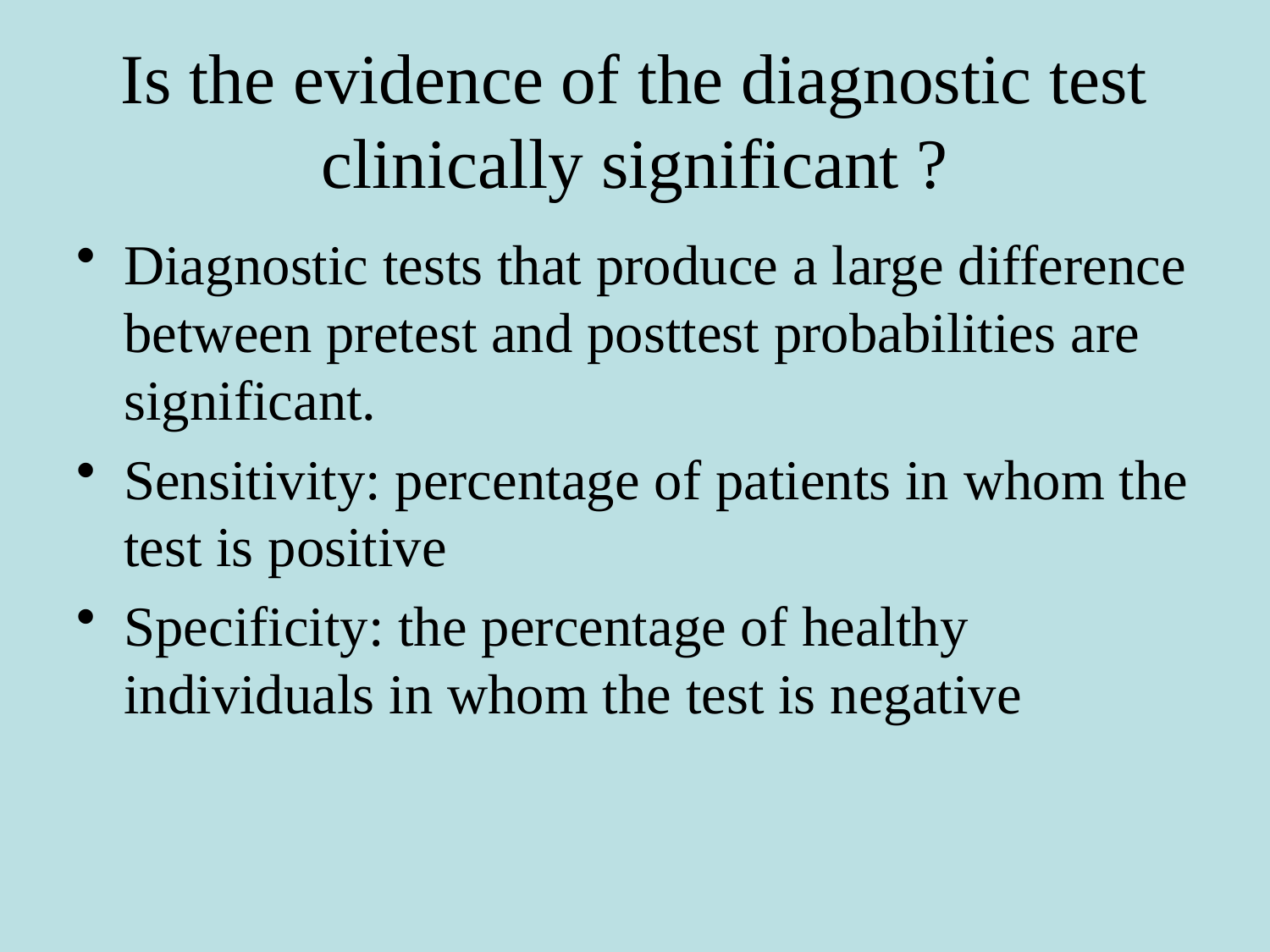

# Is the evidence of the diagnostic test clinically significant ?
Diagnostic tests that produce a large difference between pretest and posttest probabilities are significant.
Sensitivity: percentage of patients in whom the test is positive
Specificity: the percentage of healthy individuals in whom the test is negative